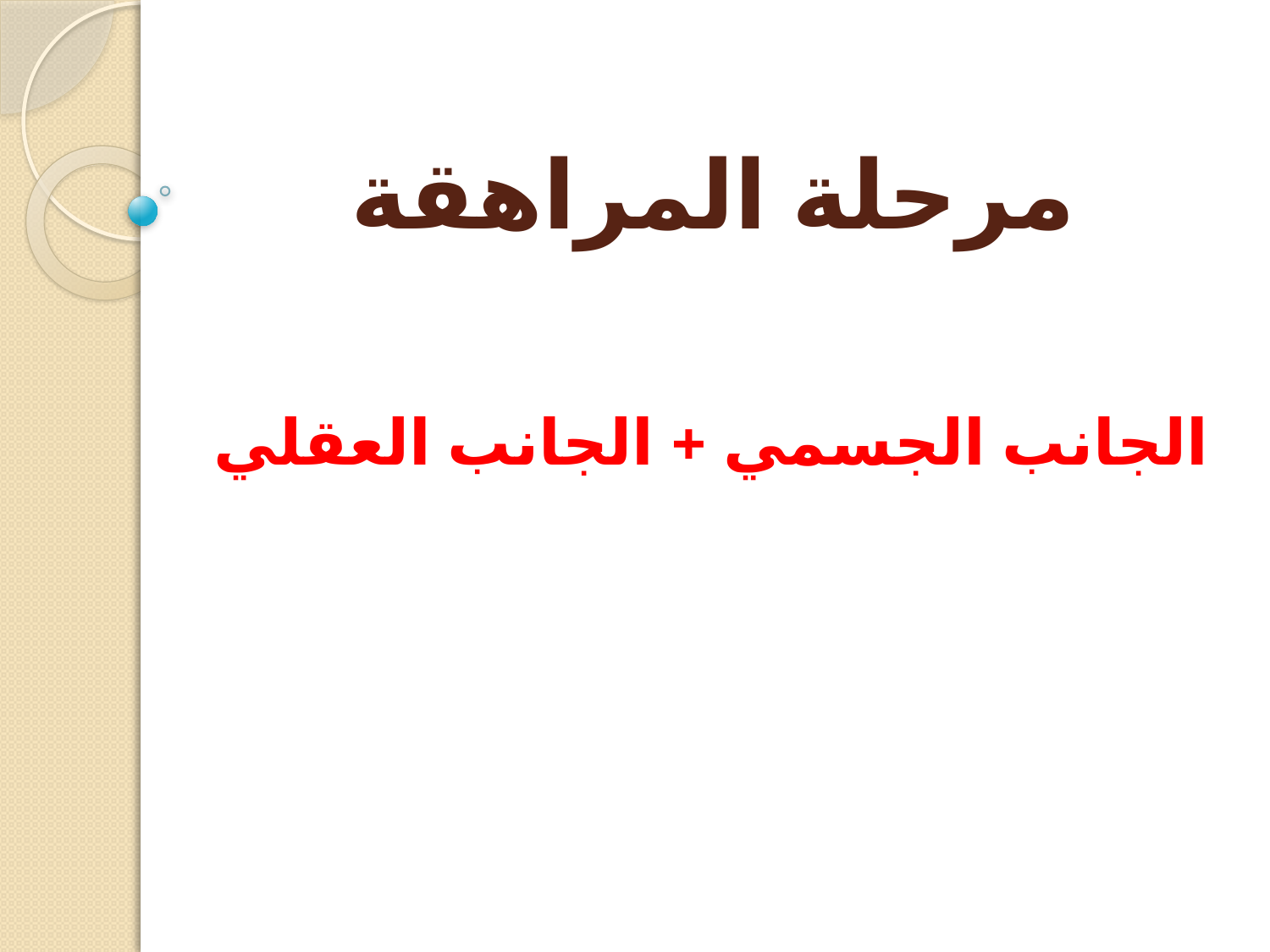

# مرحلة المراهقة

الجانب الجسمي + الجانب العقلي